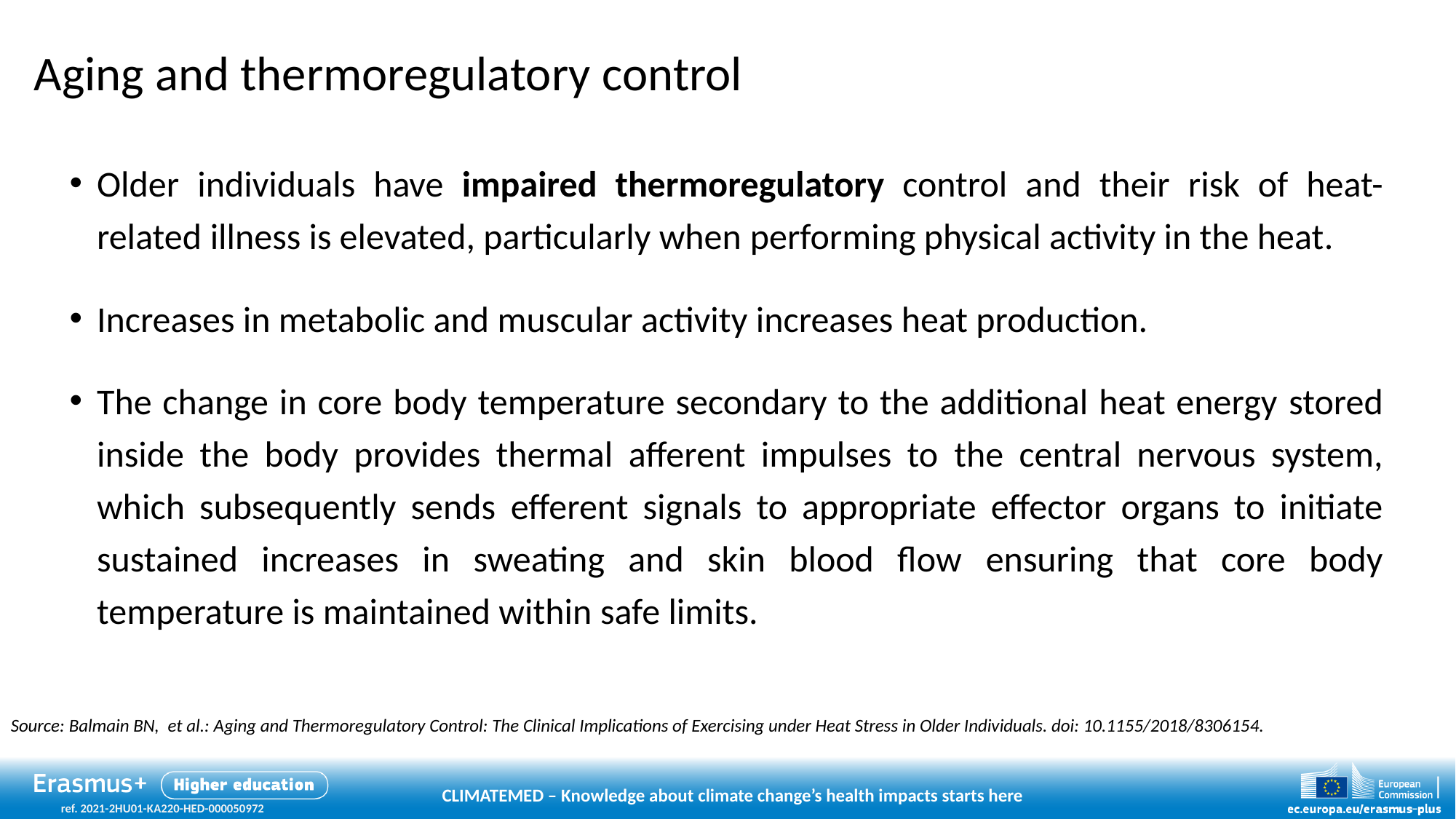

# Aging and thermoregulatory control
Older individuals have impaired thermoregulatory control and their risk of heat-related illness is elevated, particularly when performing physical activity in the heat.
Increases in metabolic and muscular activity increases heat production.
The change in core body temperature secondary to the additional heat energy stored inside the body provides thermal afferent impulses to the central nervous system, which subsequently sends efferent signals to appropriate effector organs to initiate sustained increases in sweating and skin blood flow ensuring that core body temperature is maintained within safe limits.

Source: Balmain BN,  et al.: Aging and Thermoregulatory Control: The Clinical Implications of Exercising under Heat Stress in Older Individuals. doi: 10.1155/2018/8306154.